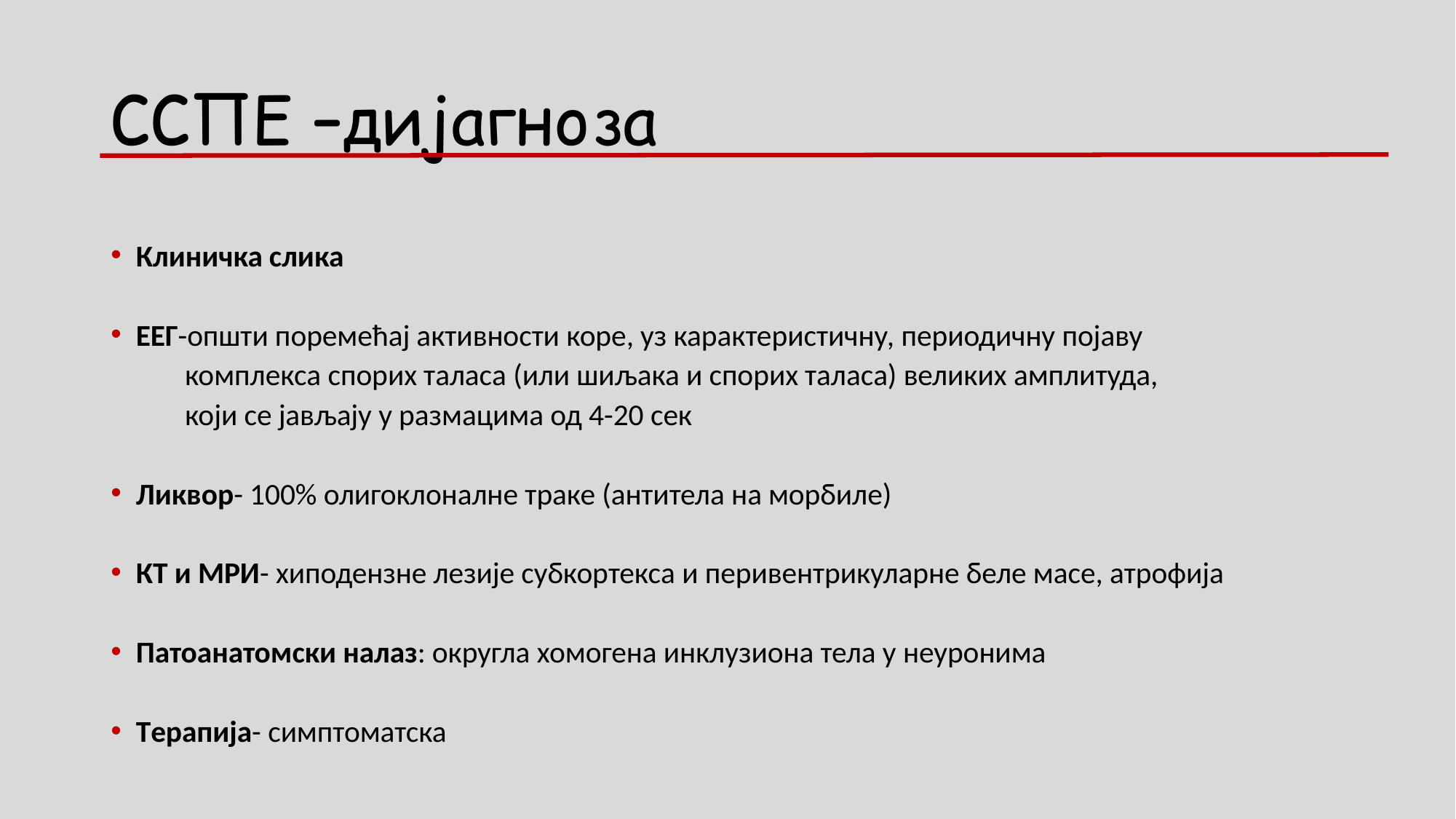

# ССПЕ –дијагноза
Клиничка слика

ЕЕГ-општи поремећај активности коре, уз карактеристичну, периодичну појаву
           комплекса спорих таласа (или шиљака и спорих таласа) великих амплитуда,
           који се јављају у размацима од 4-20 сек

Ликвор- 100% олигоклоналне траке (антитела на морбиле)

КТ и МРИ- хиподензне лезије субкортекса и перивентрикуларне беле масе, атрофија

Патоанатомски налаз: округла хомогена инклузиона тела у неуронима

Терапија- симптоматска